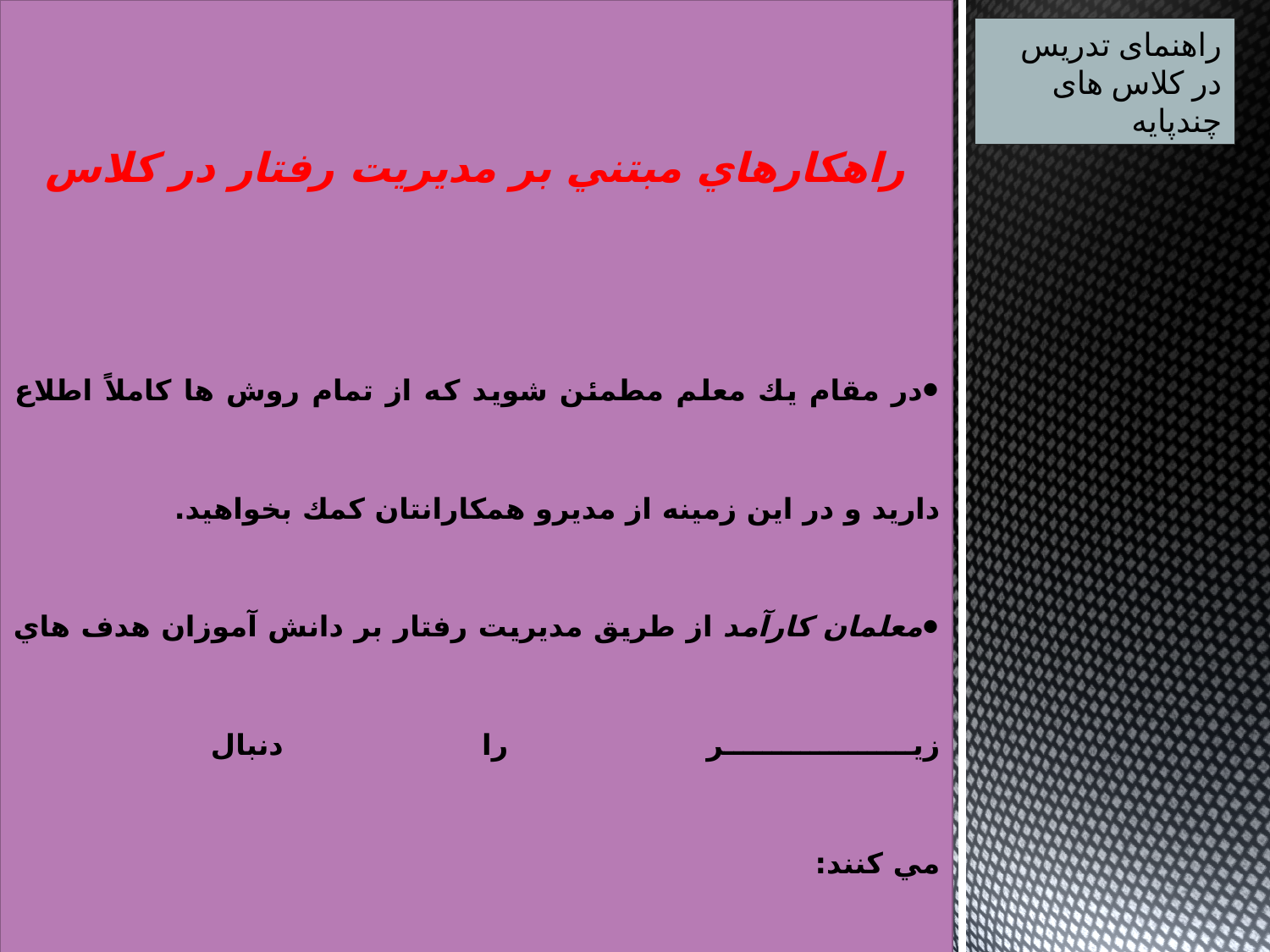

راهكارهاي مبتني بر مديريت رفتار در كلاس

در مقام يك معلم مطمئن شويد كه از تمام روش ها كاملاً اطلاع داريد و در اين زمينه از مديرو همكارانتان كمك بخواهيد.
معلمان كارآمد از طريق مديريت رفتار بر دانش آموزان هدف هاي زير را دنبال
مي كنند:                                                             - ايجاد فضايي كه يادگيري در آن امكان پذير و شكوفا شود.
   - ايجاد جوي در كلاس كه دانش آموزان در آن احساس موفقيت و پيشرفت كنند.
راهنمای تدریس در کلاس های چندپایه